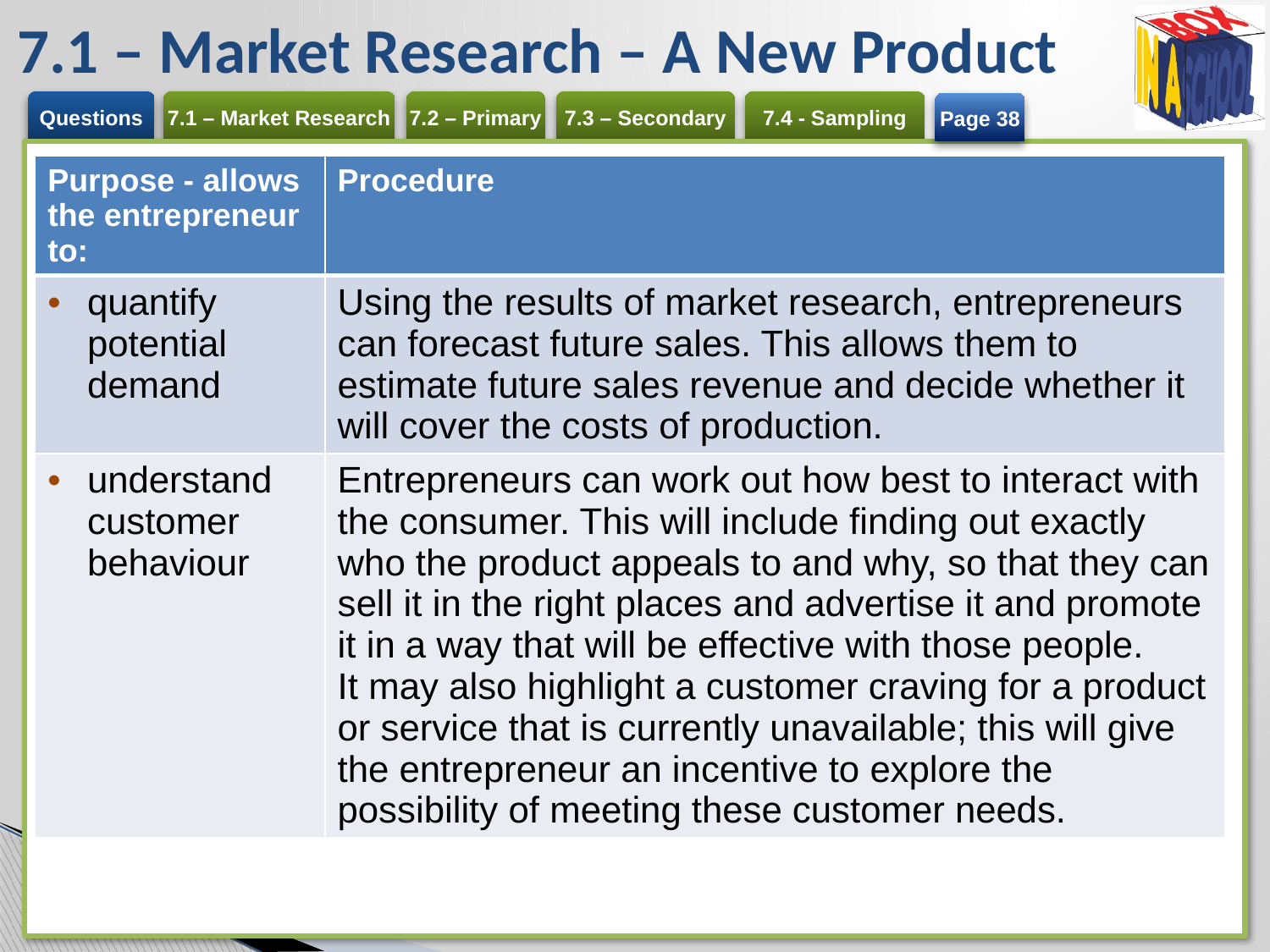

# 7.1 – Market Research – A New Product
Page 38
| Purpose - allows the entrepreneur to: | Procedure |
| --- | --- |
| quantify potential demand | Using the results of market research, entrepreneurs can forecast future sales. This allows them to estimate future sales revenue and decide whether it will cover the costs of production. |
| understand customer behaviour | Entrepreneurs can work out how best to interact with the consumer. This will include finding out exactly who the product appeals to and why, so that they can sell it in the right places and advertise it and promote it in a way that will be effective with those people. It may also highlight a customer craving for a product or service that is currently unavailable; this will give the entrepreneur an incentive to explore the possibility of meeting these customer needs. |